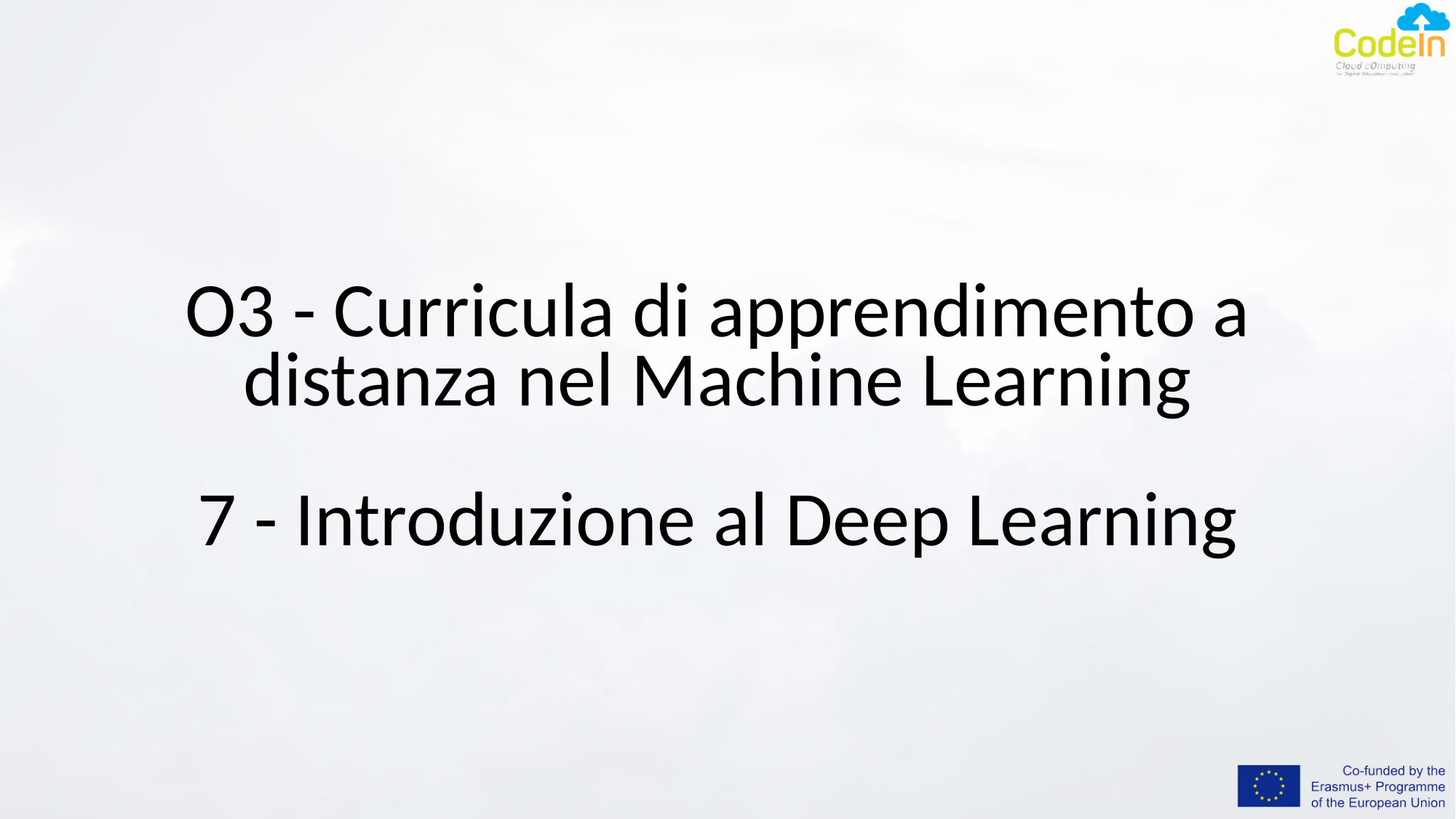

# O3 - Curricula di apprendimento a distanza nel Machine Learning 7 - Introduzione al Deep Learning